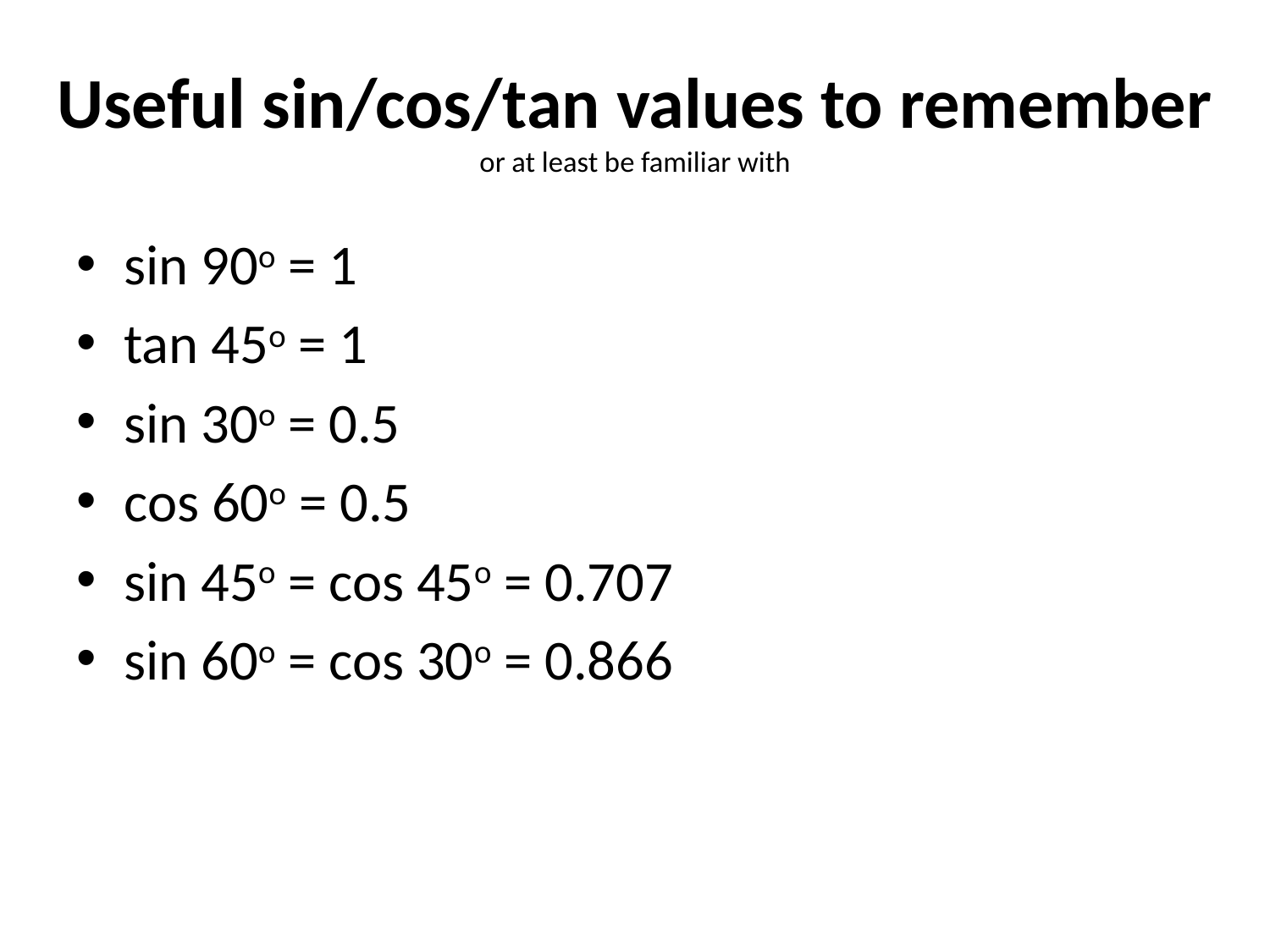

# Useful sin/cos/tan values to remember or at least be familiar with
sin 90o = 1
tan 45o = 1
sin 30o = 0.5
cos 60o = 0.5
sin 45o = cos 45o = 0.707
sin 60o = cos 30o = 0.866